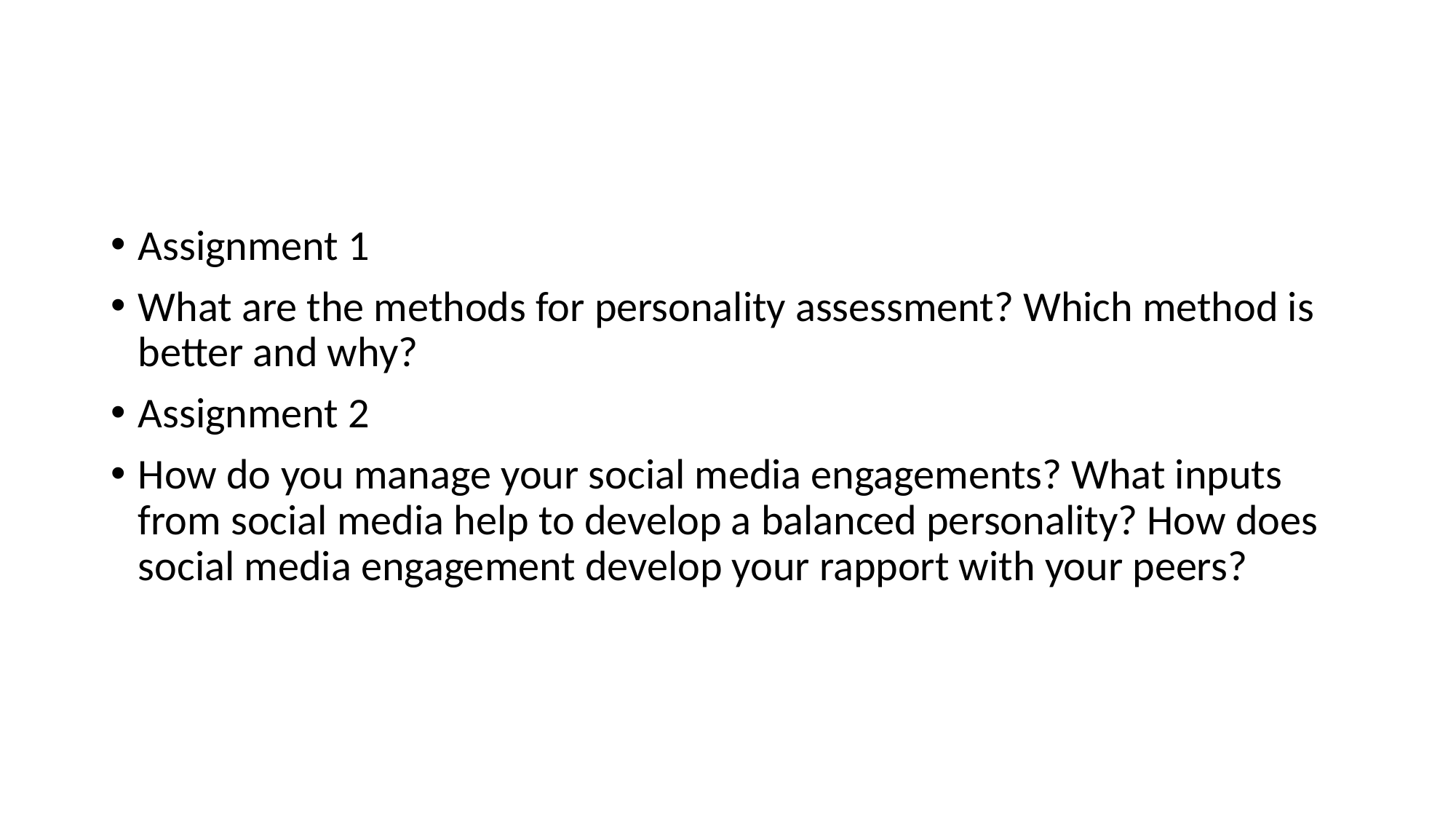

#
Assignment 1
What are the methods for personality assessment? Which method is better and why?
Assignment 2
How do you manage your social media engagements? What inputs from social media help to develop a balanced personality? How does social media engagement develop your rapport with your peers?